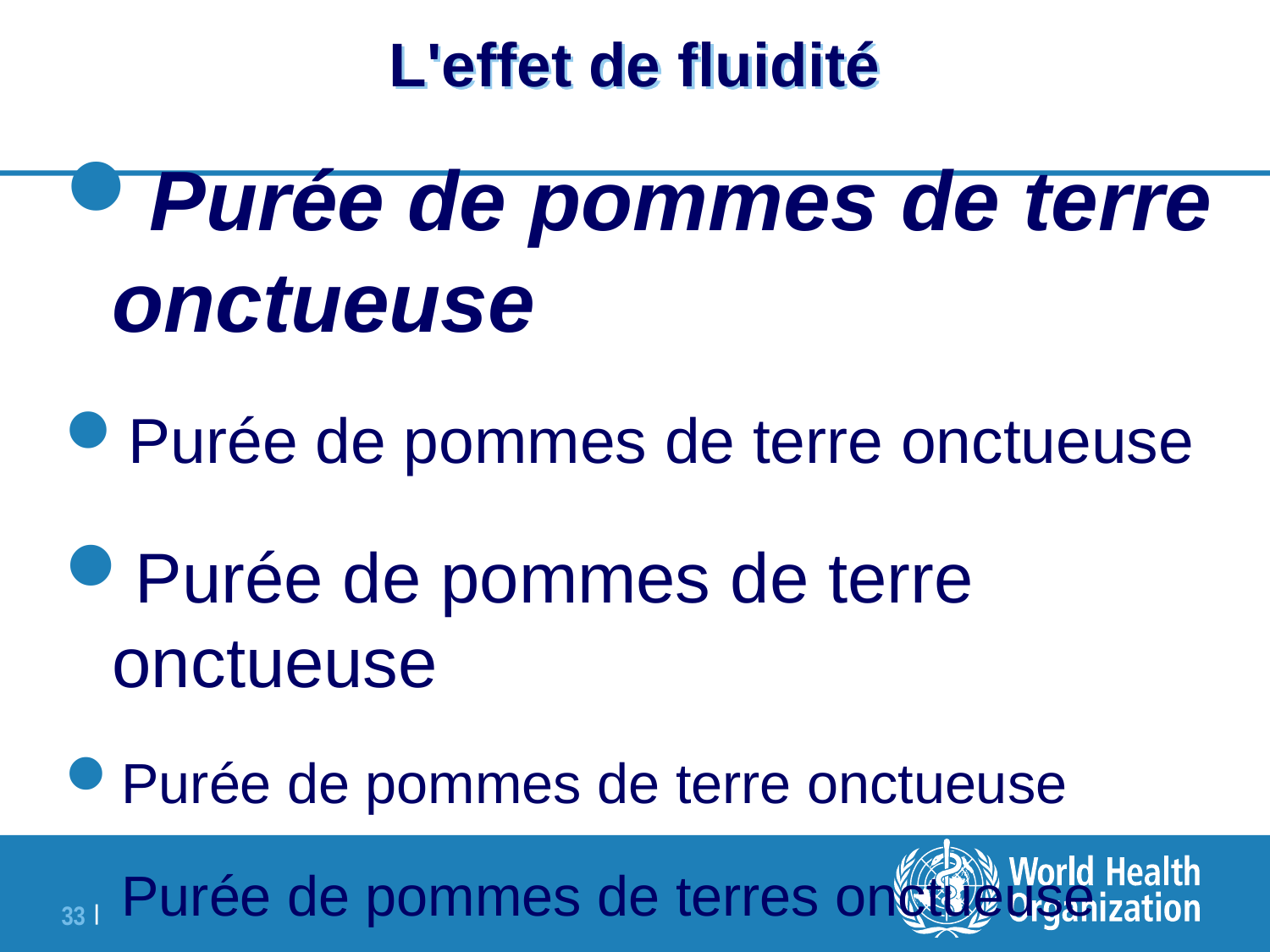

# L'effet de fluidité
Purée de pommes de terre onctueuse
Purée de pommes de terre onctueuse
Purée de pommes de terre onctueuse
Purée de pommes de terre onctueuse
Purée de pommes de terres onctueuse